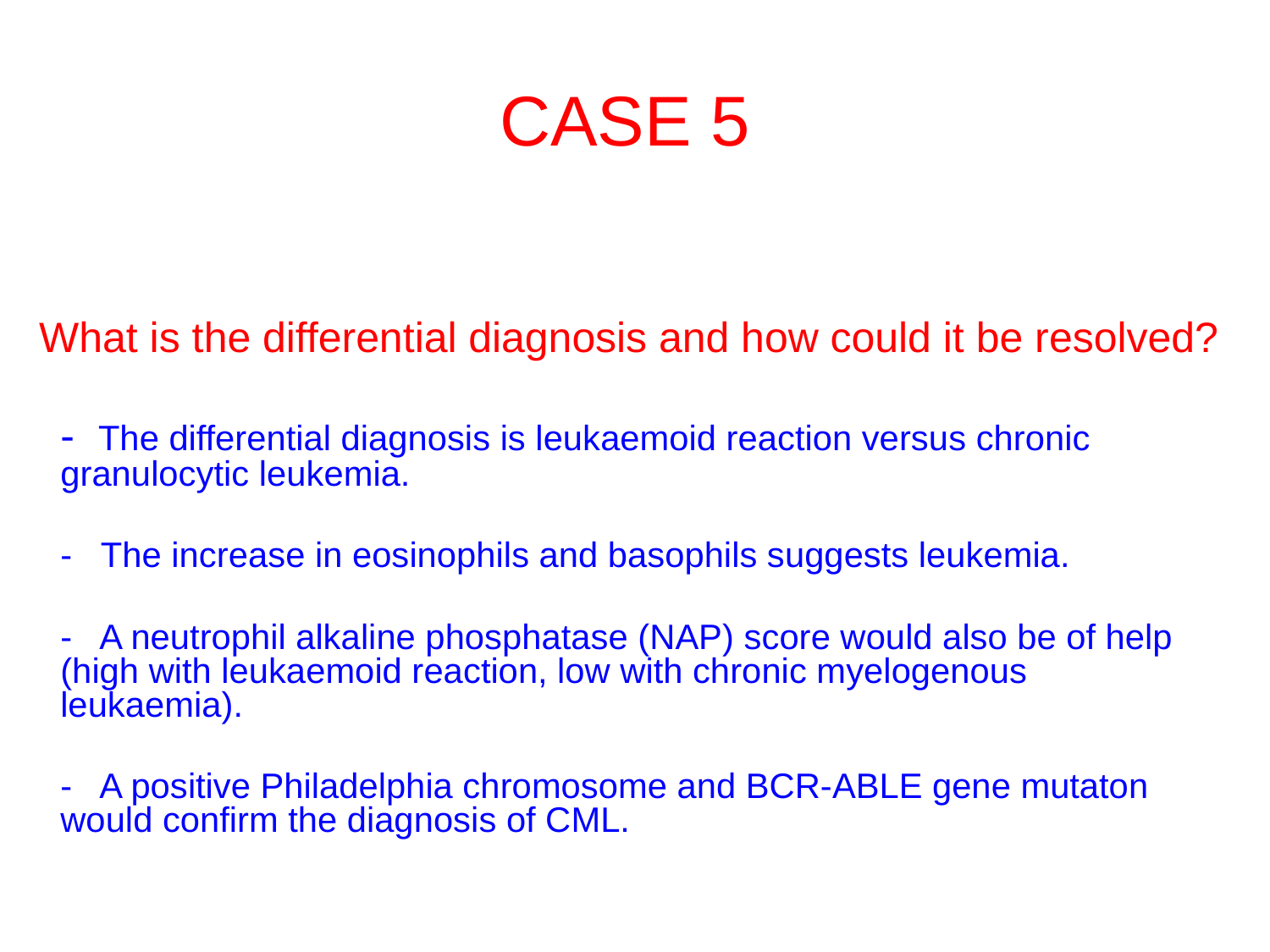

# CASE 5

What is the differential diagnosis and how could it be resolved?

	-  The differential diagnosis is leukaemoid reaction versus chronic    	granulocytic leukemia.

	-   The increase in eosinophils and basophils suggests leukemia.

	-   A neutrophil alkaline phosphatase (NAP) score would also be of help   	(high with leukaemoid reaction, low with chronic myelogenous 	leukaemia).

	-   A positive Philadelphia chromosome and BCR-ABLE gene mutaton 	would confirm the diagnosis of CML.